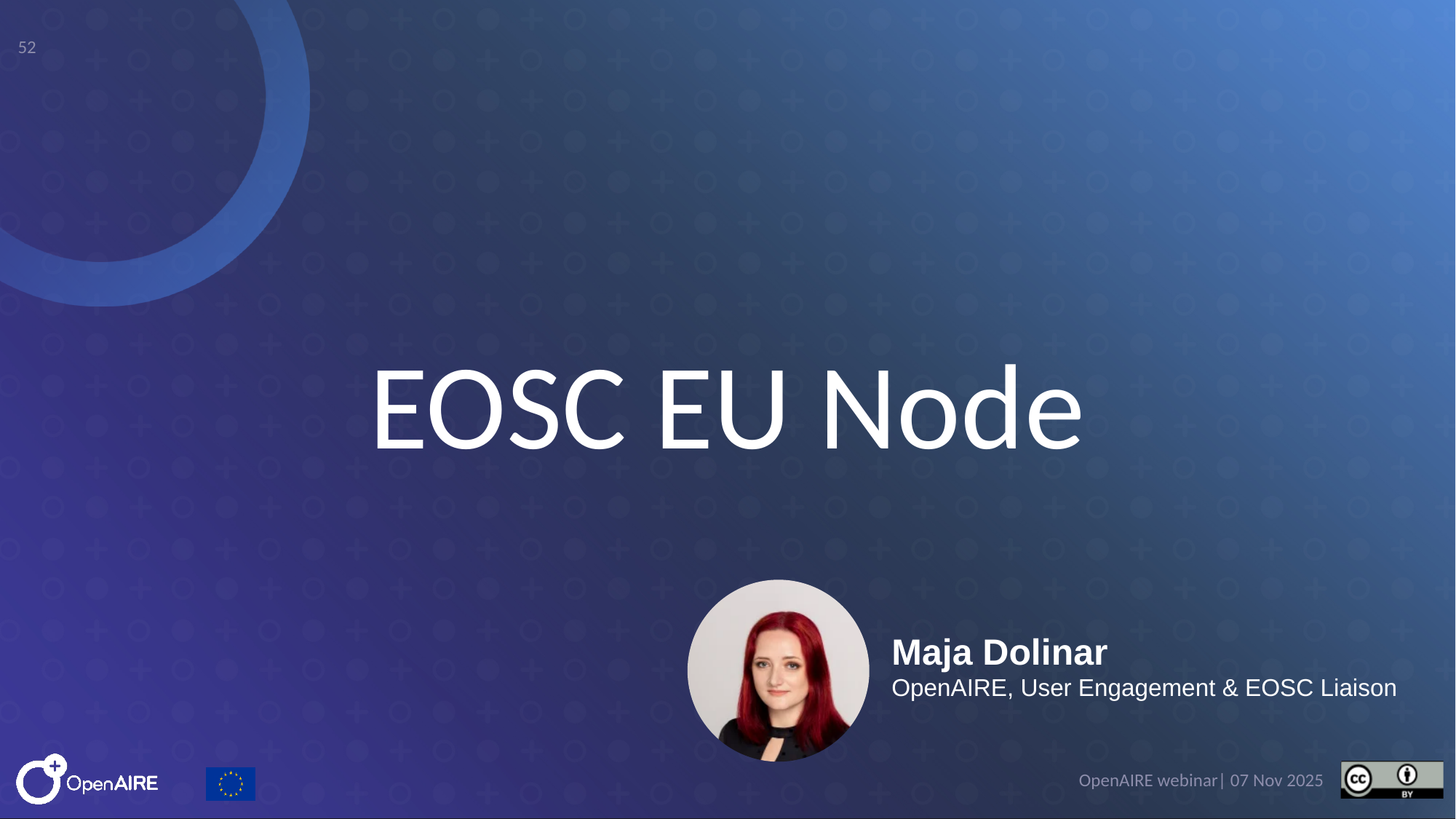

52
# EOSC EU Node

Maja Dolinar
OpenAIRE, User Engagement & EOSC Liaison